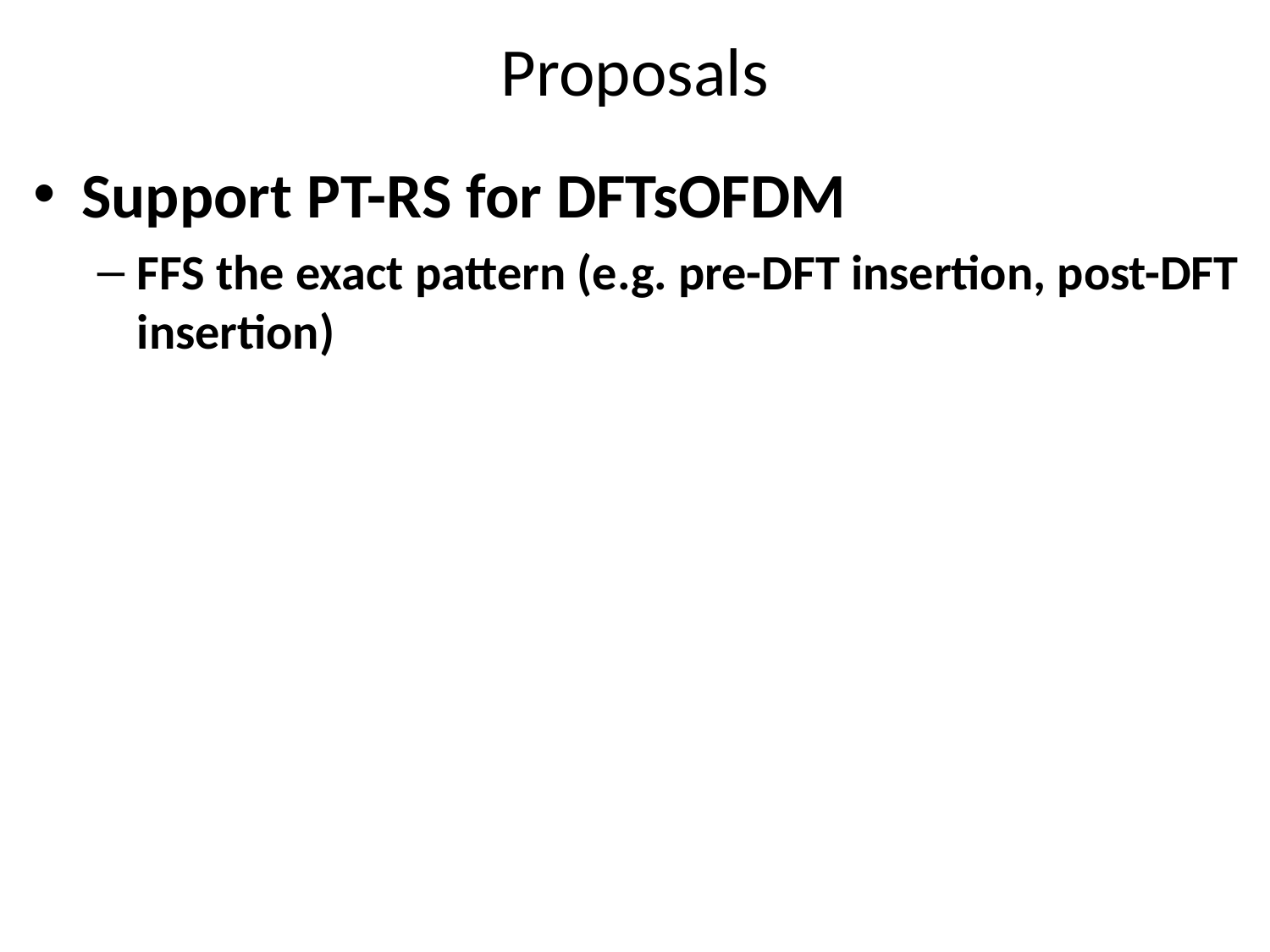

# Proposals
Support PT-RS for DFTsOFDM
FFS the exact pattern (e.g. pre-DFT insertion, post-DFT insertion)